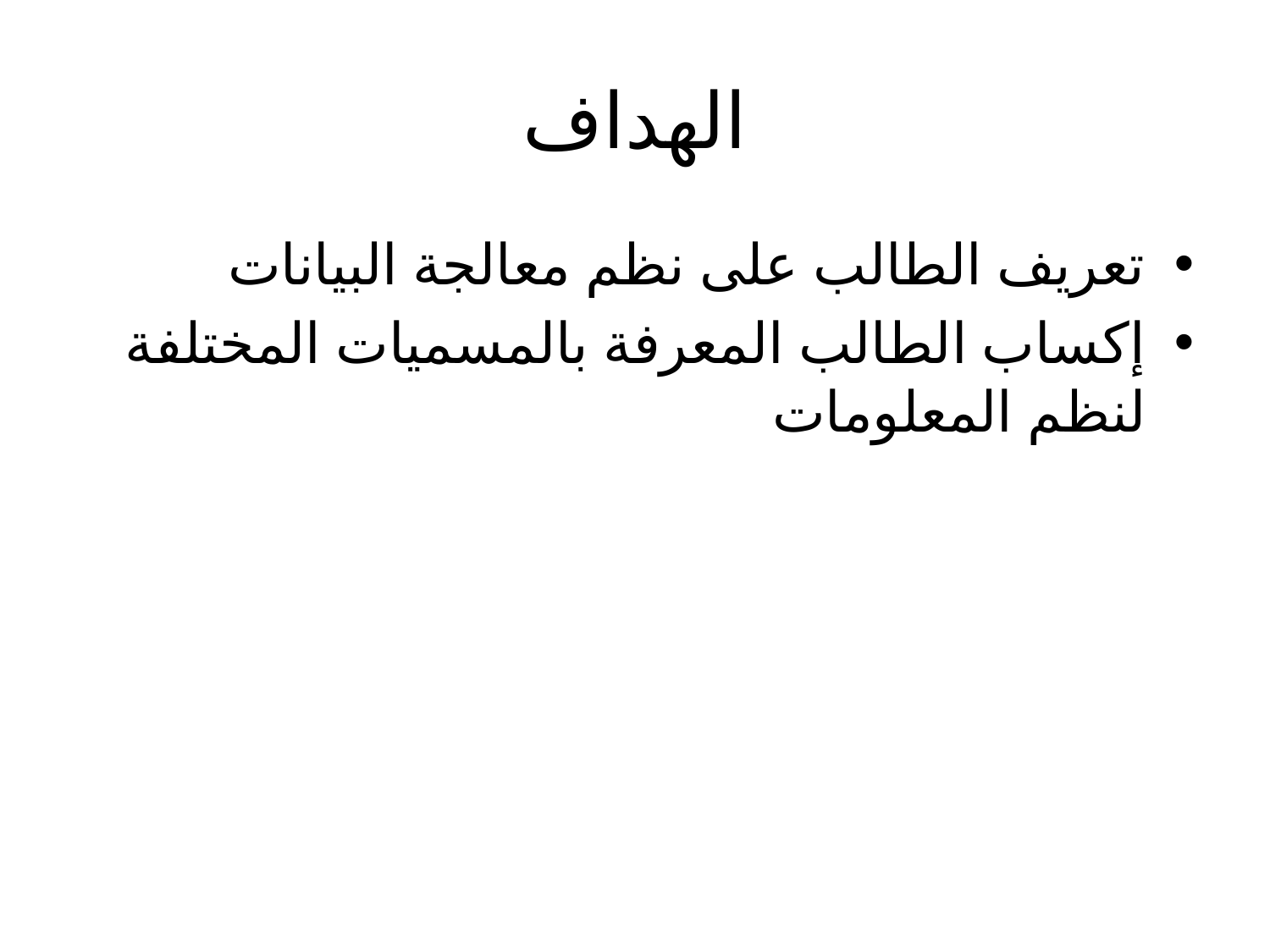

# الهداف
تعريف الطالب على نظم معالجة البيانات
إكساب الطالب المعرفة بالمسميات المختلفة لنظم المعلومات